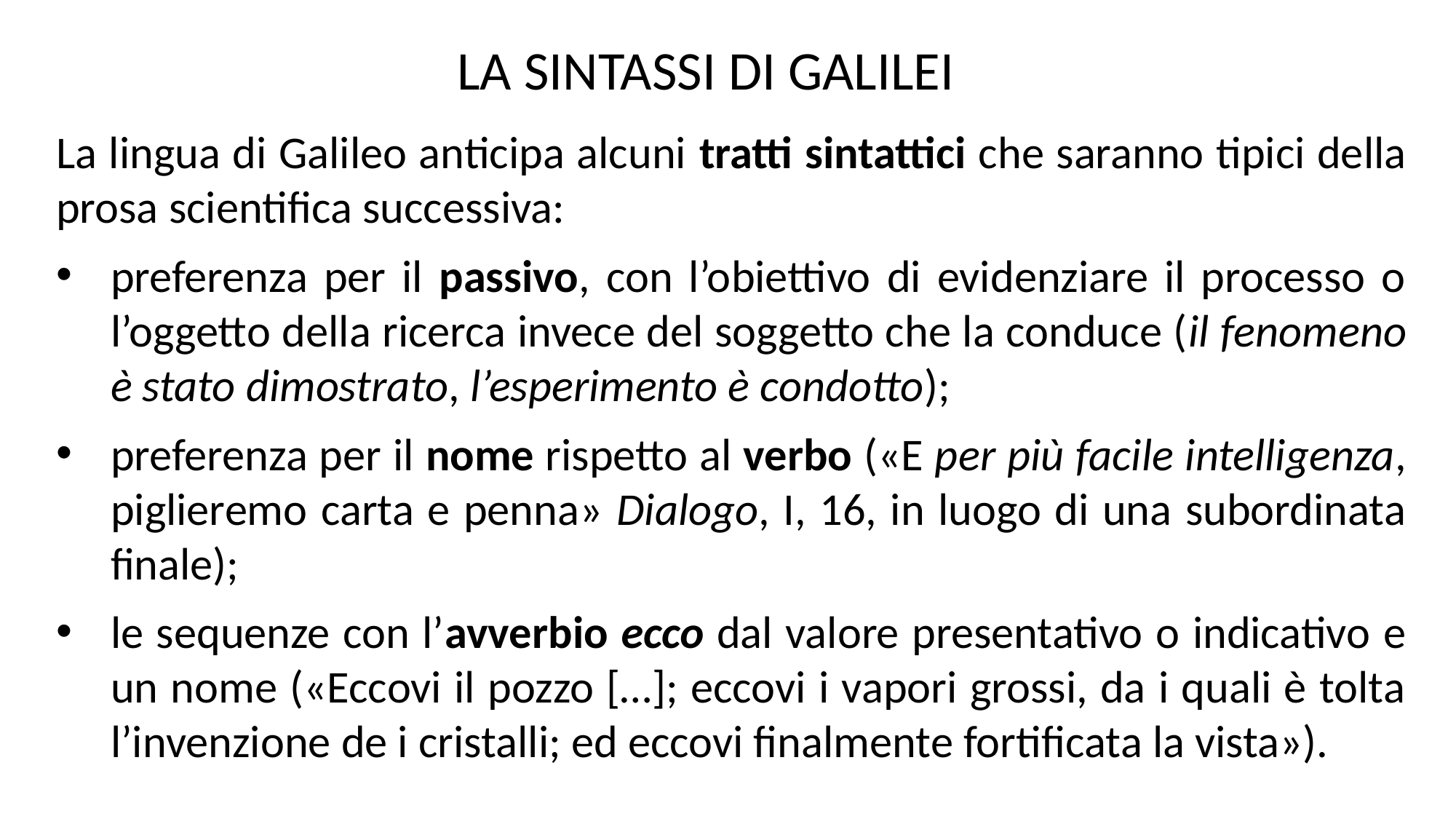

LA SINTASSI DI GALILEI
La lingua di Galileo anticipa alcuni tratti sintattici che saranno tipici della prosa scientifica successiva:

preferenza per il passivo, con l’obiettivo di evidenziare il processo o l’oggetto della ricerca invece del soggetto che la conduce (il fenomeno è stato dimostrato, l’esperimento è condotto);

preferenza per il nome rispetto al verbo («E per più facile intelligenza, piglieremo carta e penna» Dialogo, I, 16, in luogo di una subordinata finale);

le sequenze con l’avverbio ecco dal valore presentativo o indicativo e un nome («Eccovi il pozzo […]; eccovi i vapori grossi, da i quali è tolta l’invenzione de i cristalli; ed eccovi finalmente fortificata la vista»).